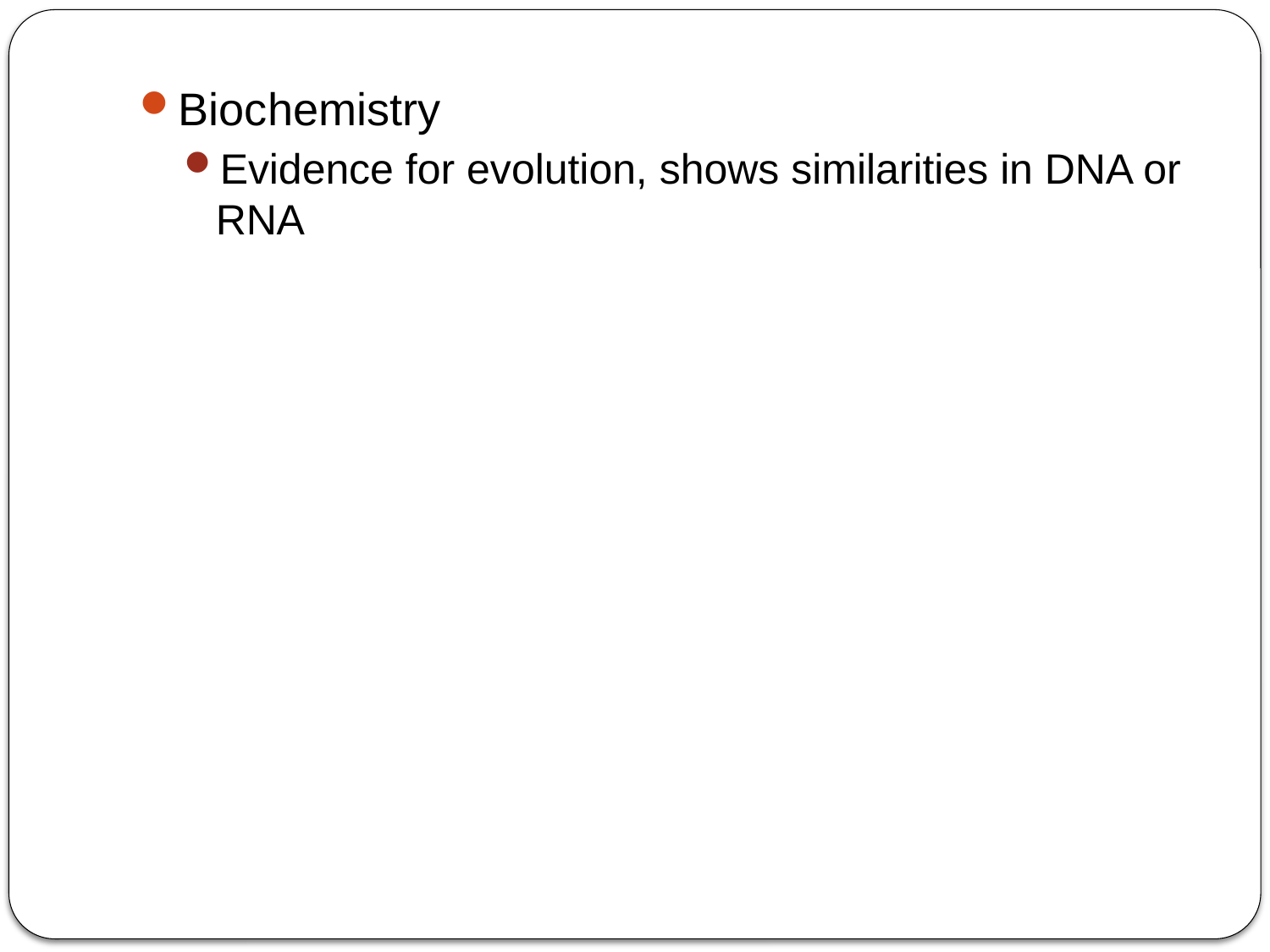

Biochemistry
Evidence for evolution, shows similarities in DNA or RNA